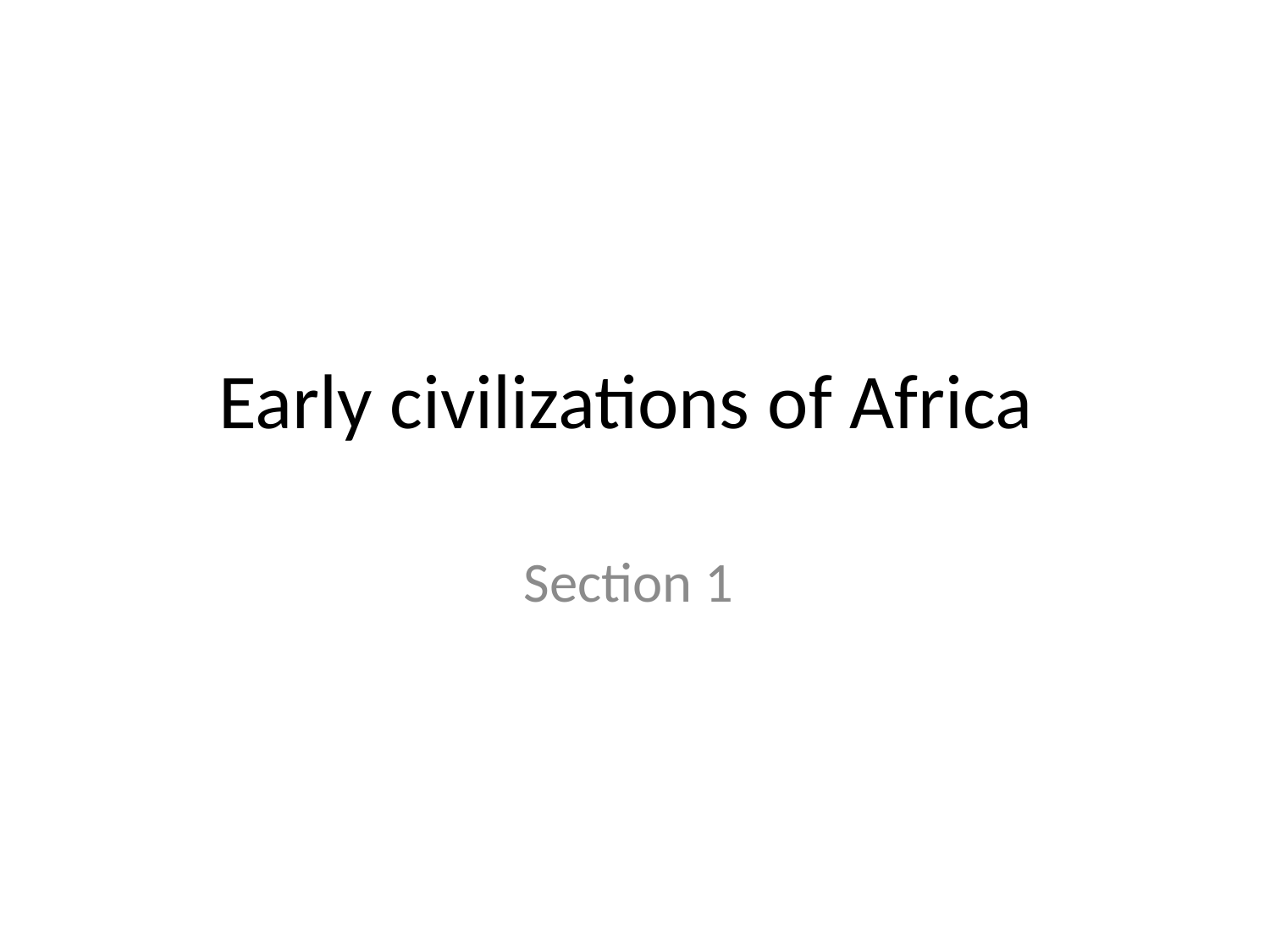

# Early civilizations of Africa
Section 1